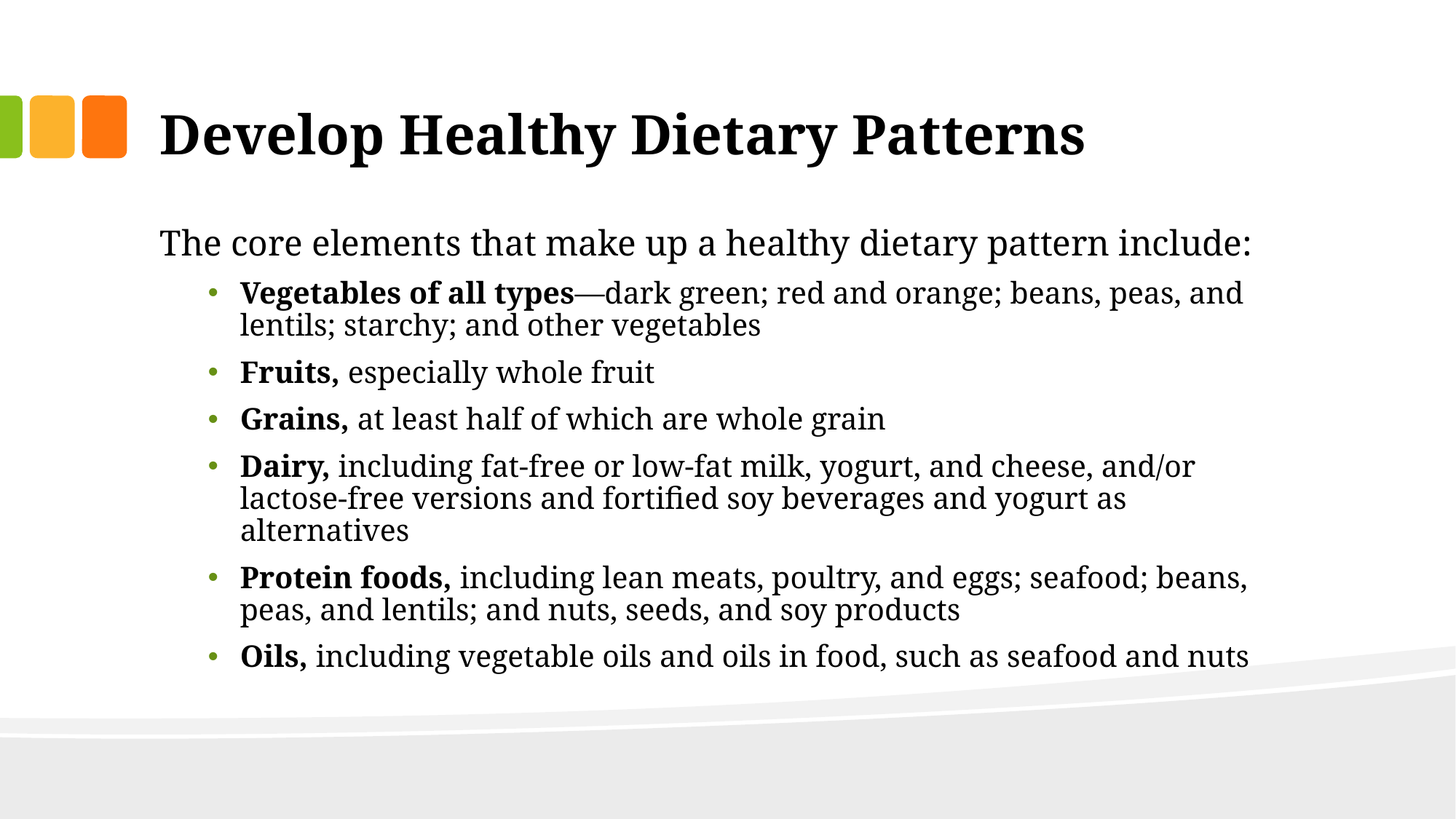

# Develop Healthy Dietary Patterns
The core elements that make up a healthy dietary pattern include:
Vegetables of all types—dark green; red and orange; beans, peas, and lentils; starchy; and other vegetables
Fruits, especially whole fruit
Grains, at least half of which are whole grain
Dairy, including fat-free or low-fat milk, yogurt, and cheese, and/or lactose-free versions and fortified soy beverages and yogurt as alternatives
Protein foods, including lean meats, poultry, and eggs; seafood; beans, peas, and lentils; and nuts, seeds, and soy products
Oils, including vegetable oils and oils in food, such as seafood and nuts